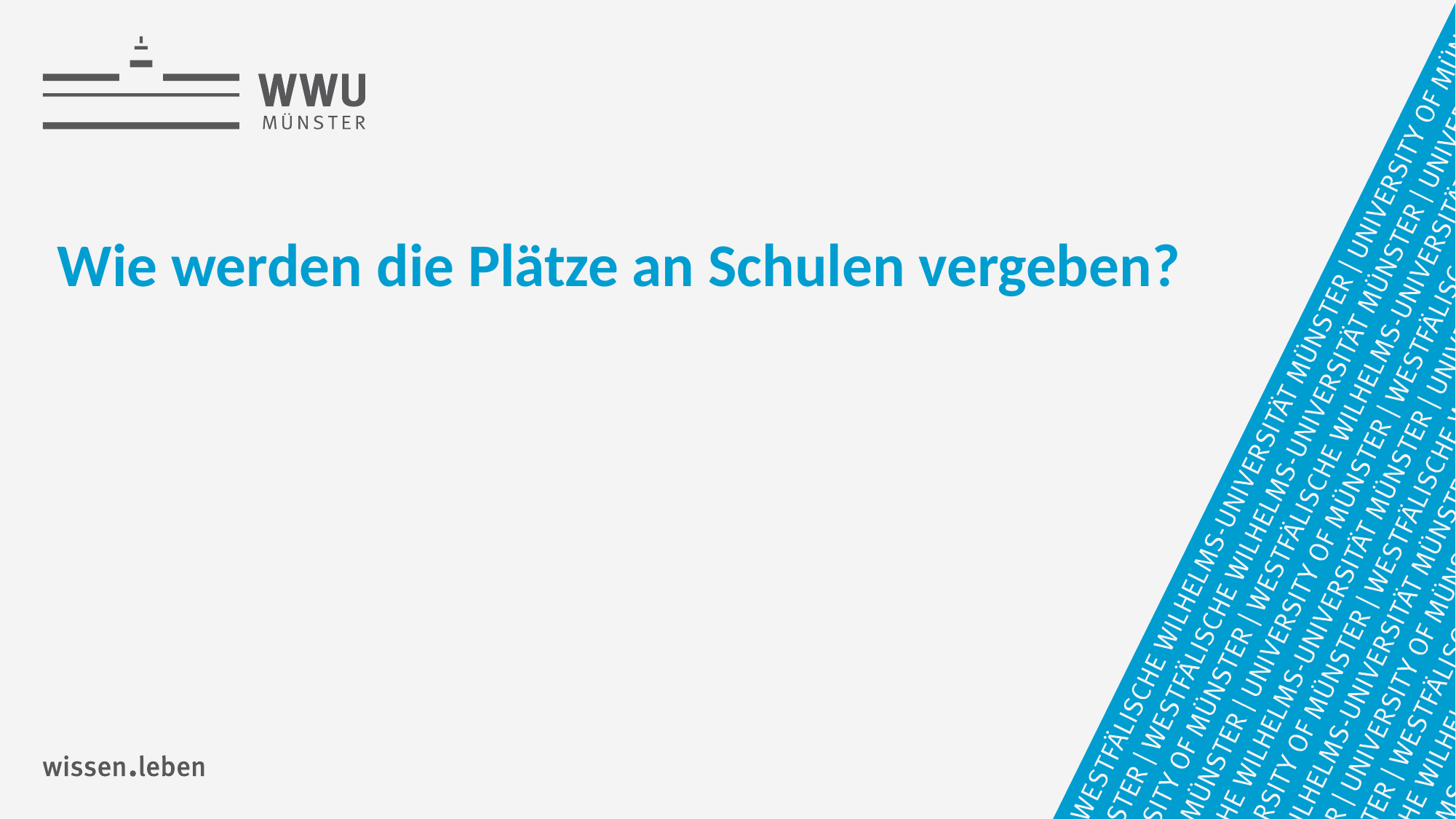

Hier steht der Titel der Präsentation
# Wie werden die Plätze an Schulen vergeben?
Name: der Referentin / des Referenten
26